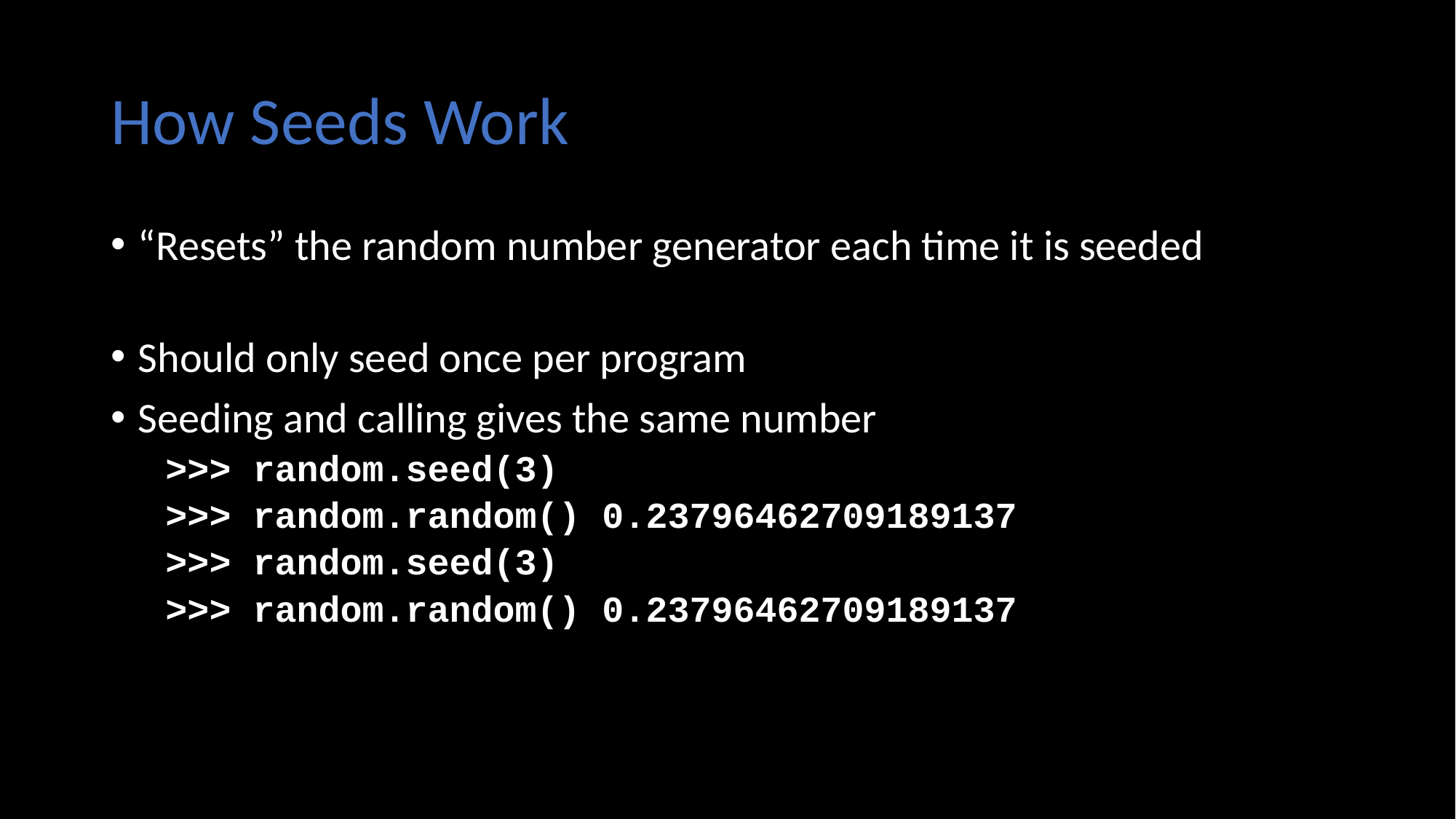

# How Seeds Work
“Resets” the random number generator each time it is seeded

Should only seed once per program
Seeding and calling gives the same number
>>> random.seed(3)
>>> random.random()	0.23796462709189137
>>> random.seed(3)
>>> random.random()	0.23796462709189137